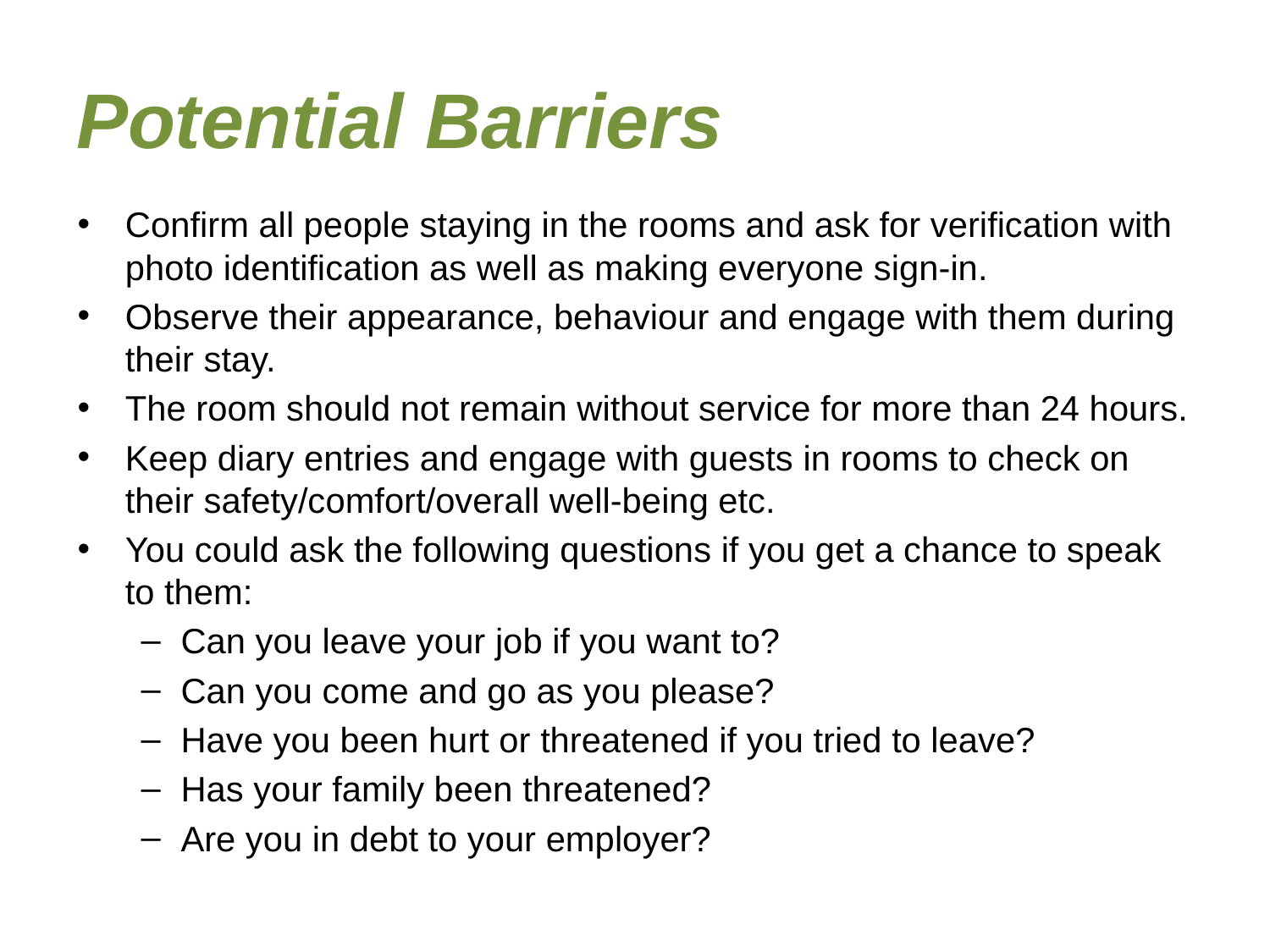

# Potential Barriers
Confirm all people staying in the rooms and ask for verification with photo identification as well as making everyone sign-in.
Observe their appearance, behaviour and engage with them during their stay.
The room should not remain without service for more than 24 hours.
Keep diary entries and engage with guests in rooms to check on their safety/comfort/overall well-being etc.
You could ask the following questions if you get a chance to speak to them:
Can you leave your job if you want to?
Can you come and go as you please?
Have you been hurt or threatened if you tried to leave?
Has your family been threatened?
Are you in debt to your employer?